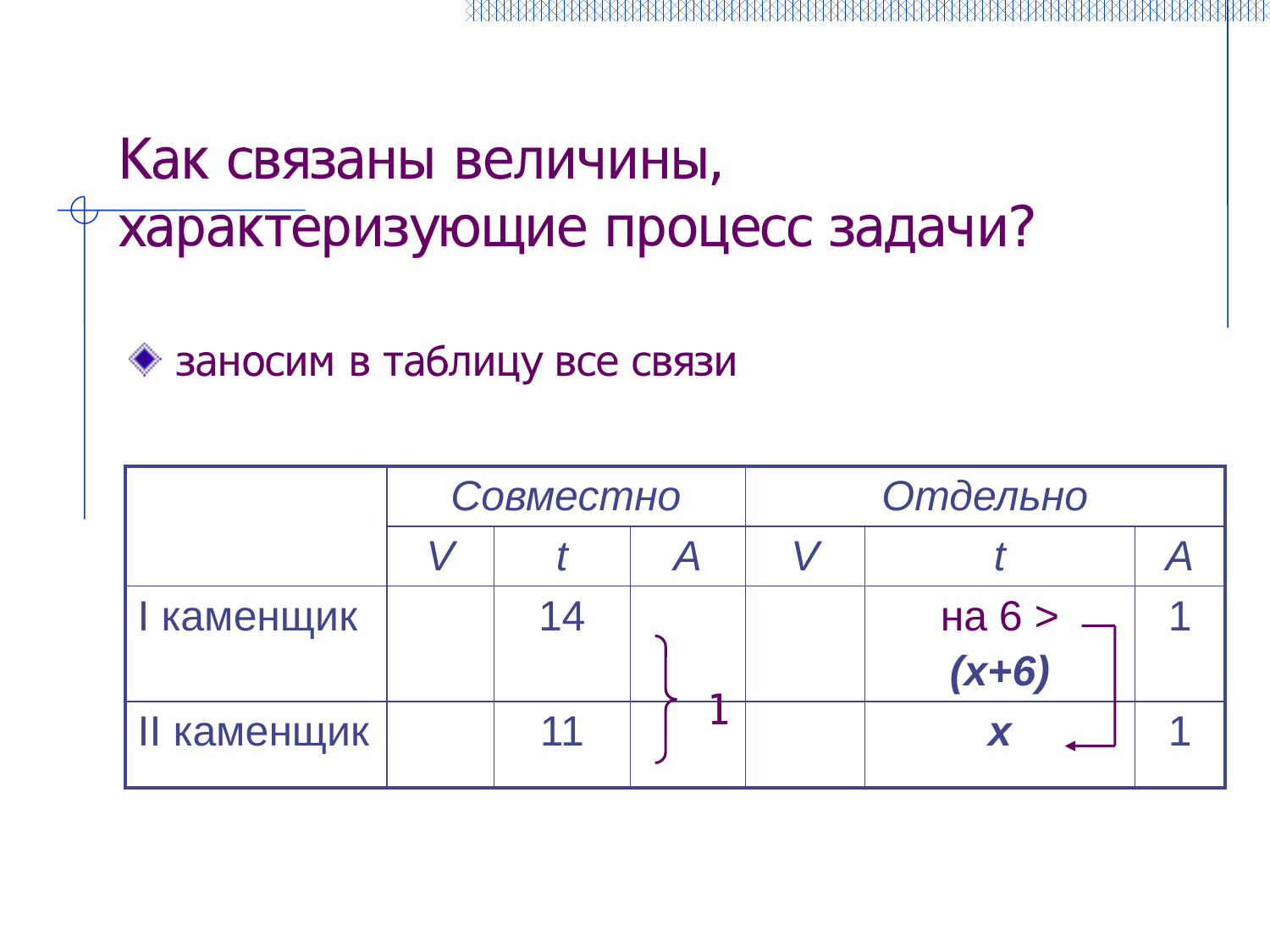

# Как связаны величины, характеризующие процесс задачи?
заносим в таблицу все связи
|  | Совместно |  |  | Отдельно |  |  |
| --- | --- | --- | --- | --- | --- | --- |
|  | V | t | A | V | t | A |
| I каменщик |  | 14 |  |  | на 6 > (x+6) | 1 |
| II каменщик |  | 11 |  |  | x | 1 |

1